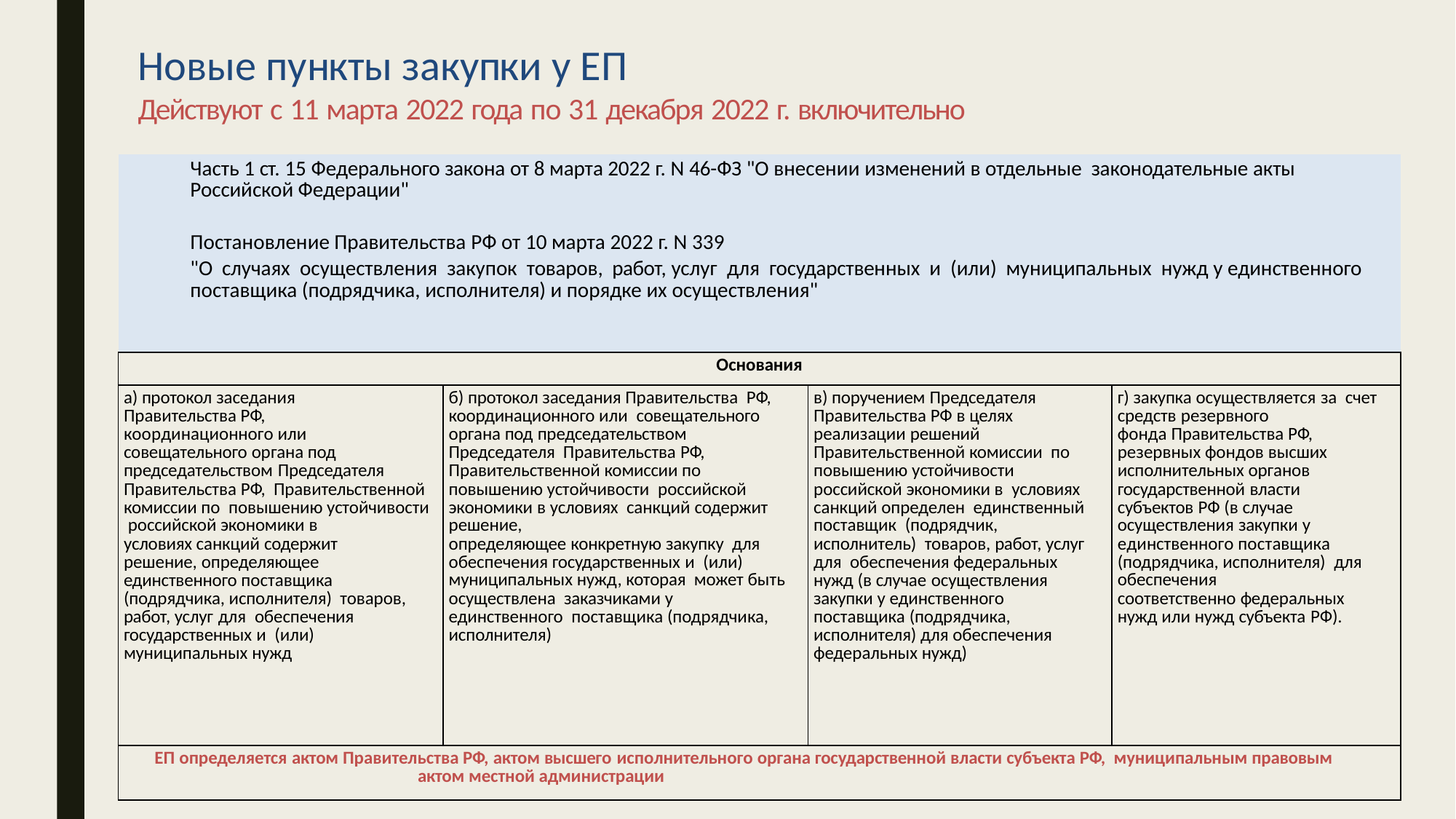

# Новые пункты закупки у ЕП
Действуют с 11 марта 2022 года по 31 декабря 2022 г. включительно
| Часть 1 ст. 15 Федерального закона от 8 марта 2022 г. N 46-ФЗ "О внесении изменений в отдельные законодательные акты Российской Федерации" Постановление Правительства РФ от 10 марта 2022 г. N 339 "О случаях осуществления закупок товаров, работ, услуг для государственных и (или) муниципальных нужд у единственного поставщика (подрядчика, исполнителя) и порядке их осуществления" |  |  |  |
| --- | --- | --- | --- |
| Основания |  |  |  |
| а) протокол заседания Правительства РФ, координационного или совещательного органа под председательством Председателя Правительства РФ, Правительственной комиссии по повышению устойчивости российской экономики в условиях санкций содержит решение, определяющее единственного поставщика (подрядчика, исполнителя) товаров, работ, услуг для обеспечения государственных и (или) муниципальных нужд | б) протокол заседания Правительства РФ, координационного или совещательного органа под председательством Председателя Правительства РФ, Правительственной комиссии по повышению устойчивости российской экономики в условиях санкций содержит решение, определяющее конкретную закупку для обеспечения государственных и (или) муниципальных нужд, которая может быть осуществлена заказчиками у единственного поставщика (подрядчика, исполнителя) | в) поручением Председателя Правительства РФ в целях реализации решений Правительственной комиссии по повышению устойчивости российской экономики в условиях санкций определен единственный поставщик (подрядчик, исполнитель) товаров, работ, услуг для обеспечения федеральных нужд (в случае осуществления закупки у единственного поставщика (подрядчика, исполнителя) для обеспечения федеральных нужд) | г) закупка осуществляется за счет средств резервного фонда Правительства РФ, резервных фондов высших исполнительных органов государственной власти субъектов РФ (в случае осуществления закупки у единственного поставщика (подрядчика, исполнителя) для обеспечения соответственно федеральных нужд или нужд субъекта РФ). |
| ЕП определяется актом Правительства РФ, актом высшего исполнительного органа государственной власти субъекта РФ, муниципальным правовым актом местной администрации |  |  |  |